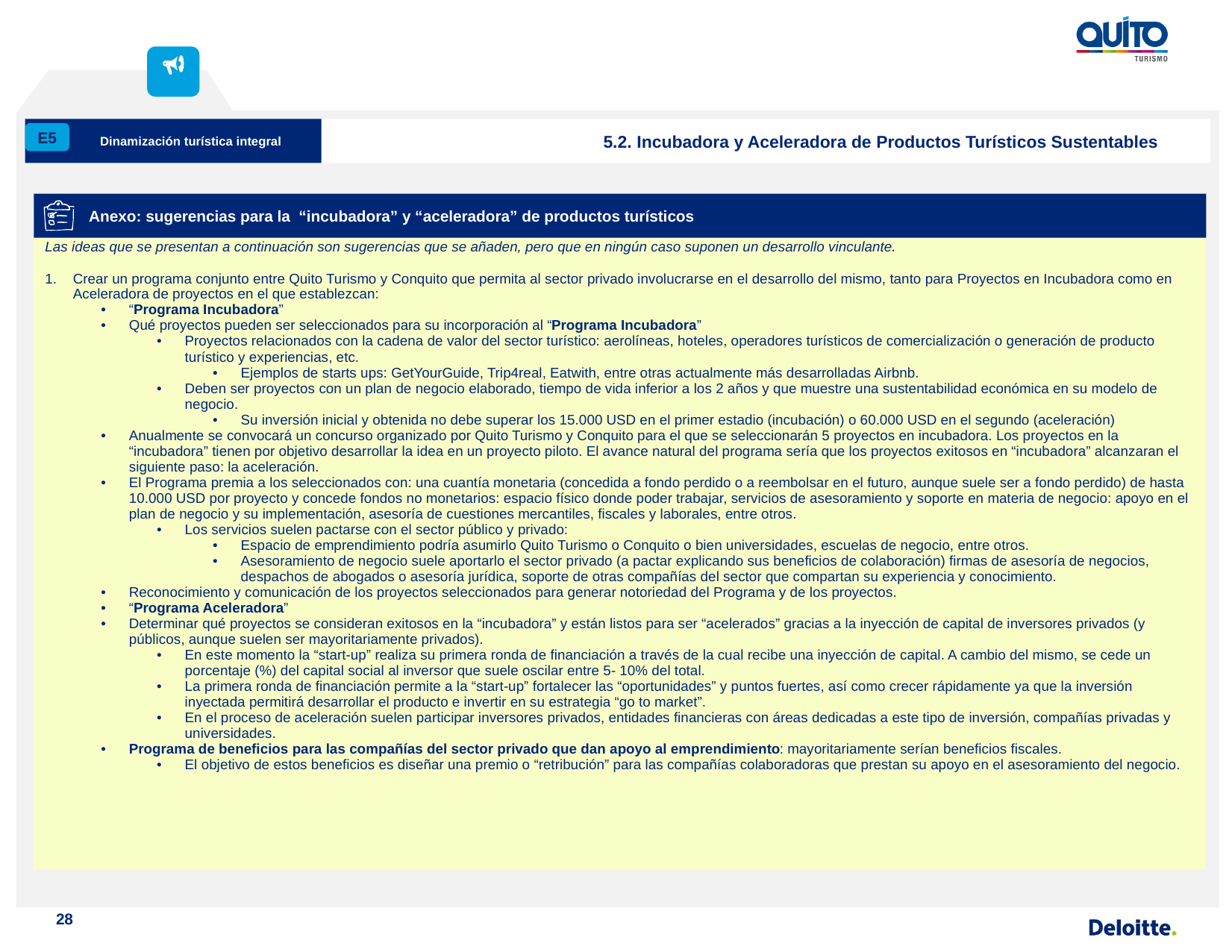

Dinamización turística integral
5.2. Incubadora y Aceleradora de Productos Turísticos Sustentables
E5

Anexo: sugerencias para la  “incubadora” y “aceleradora” de productos turísticos
| Las ideas que se presentan a continuación son sugerencias que se añaden, pero que en ningún caso suponen un desarrollo vinculante. Crear un programa conjunto entre Quito Turismo y Conquito que permita al sector privado involucrarse en el desarrollo del mismo, tanto para Proyectos en Incubadora como en Aceleradora de proyectos en el que establezcan: “Programa Incubadora” Qué proyectos pueden ser seleccionados para su incorporación al “Programa Incubadora” Proyectos relacionados con la cadena de valor del sector turístico: aerolíneas, hoteles, operadores turísticos de comercialización o generación de producto turístico y experiencias, etc. Ejemplos de starts ups: GetYourGuide, Trip4real, Eatwith, entre otras actualmente más desarrolladas Airbnb. Deben ser proyectos con un plan de negocio elaborado, tiempo de vida inferior a los 2 años y que muestre una sustentabilidad económica en su modelo de negocio. Su inversión inicial y obtenida no debe superar los 15.000 USD en el primer estadio (incubación) o 60.000 USD en el segundo (aceleración) Anualmente se convocará un concurso organizado por Quito Turismo y Conquito para el que se seleccionarán 5 proyectos en incubadora. Los proyectos en la “incubadora” tienen por objetivo desarrollar la idea en un proyecto piloto. El avance natural del programa sería que los proyectos exitosos en “incubadora” alcanzaran el siguiente paso: la aceleración. El Programa premia a los seleccionados con: una cuantía monetaria (concedida a fondo perdido o a reembolsar en el futuro, aunque suele ser a fondo perdido) de hasta 10.000 USD por proyecto y concede fondos no monetarios: espacio físico donde poder trabajar, servicios de asesoramiento y soporte en materia de negocio: apoyo en el plan de negocio y su implementación, asesoría de cuestiones mercantiles, fiscales y laborales, entre otros. Los servicios suelen pactarse con el sector público y privado: Espacio de emprendimiento podría asumirlo Quito Turismo o Conquito o bien universidades, escuelas de negocio, entre otros. Asesoramiento de negocio suele aportarlo el sector privado (a pactar explicando sus beneficios de colaboración) firmas de asesoría de negocios, despachos de abogados o asesoría jurídica, soporte de otras compañías del sector que compartan su experiencia y conocimiento. Reconocimiento y comunicación de los proyectos seleccionados para generar notoriedad del Programa y de los proyectos. “Programa Aceleradora” Determinar qué proyectos se consideran exitosos en la “incubadora” y están listos para ser “acelerados” gracias a la inyección de capital de inversores privados (y públicos, aunque suelen ser mayoritariamente privados). En este momento la “start-up” realiza su primera ronda de financiación a través de la cual recibe una inyección de capital. A cambio del mismo, se cede un porcentaje (%) del capital social al inversor que suele oscilar entre 5- 10% del total. La primera ronda de financiación permite a la “start-up” fortalecer las “oportunidades” y puntos fuertes, así como crecer rápidamente ya que la inversión inyectada permitirá desarrollar el producto e invertir en su estrategia “go to market”. En el proceso de aceleración suelen participar inversores privados, entidades financieras con áreas dedicadas a este tipo de inversión, compañías privadas y universidades. Programa de beneficios para las compañías del sector privado que dan apoyo al emprendimiento: mayoritariamente serían beneficios fiscales. El objetivo de estos beneficios es diseñar una premio o “retribución” para las compañías colaboradoras que prestan su apoyo en el asesoramiento del negocio. |
| --- |
|  |
28